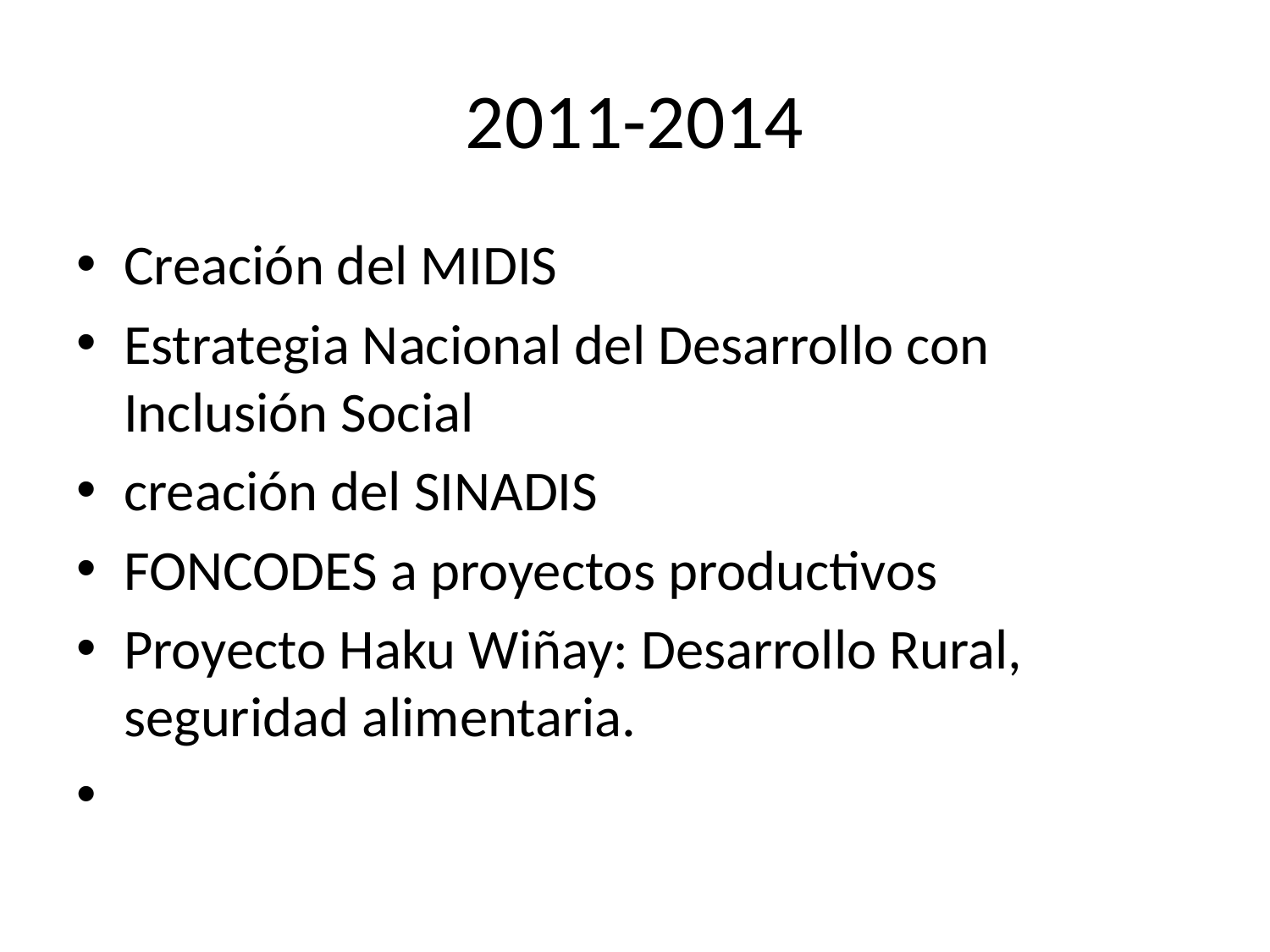

# 2011-2014
Creación del MIDIS
Estrategia Nacional del Desarrollo con Inclusión Social
creación del SINADIS
FONCODES a proyectos productivos
Proyecto Haku Wiñay: Desarrollo Rural, seguridad alimentaria.